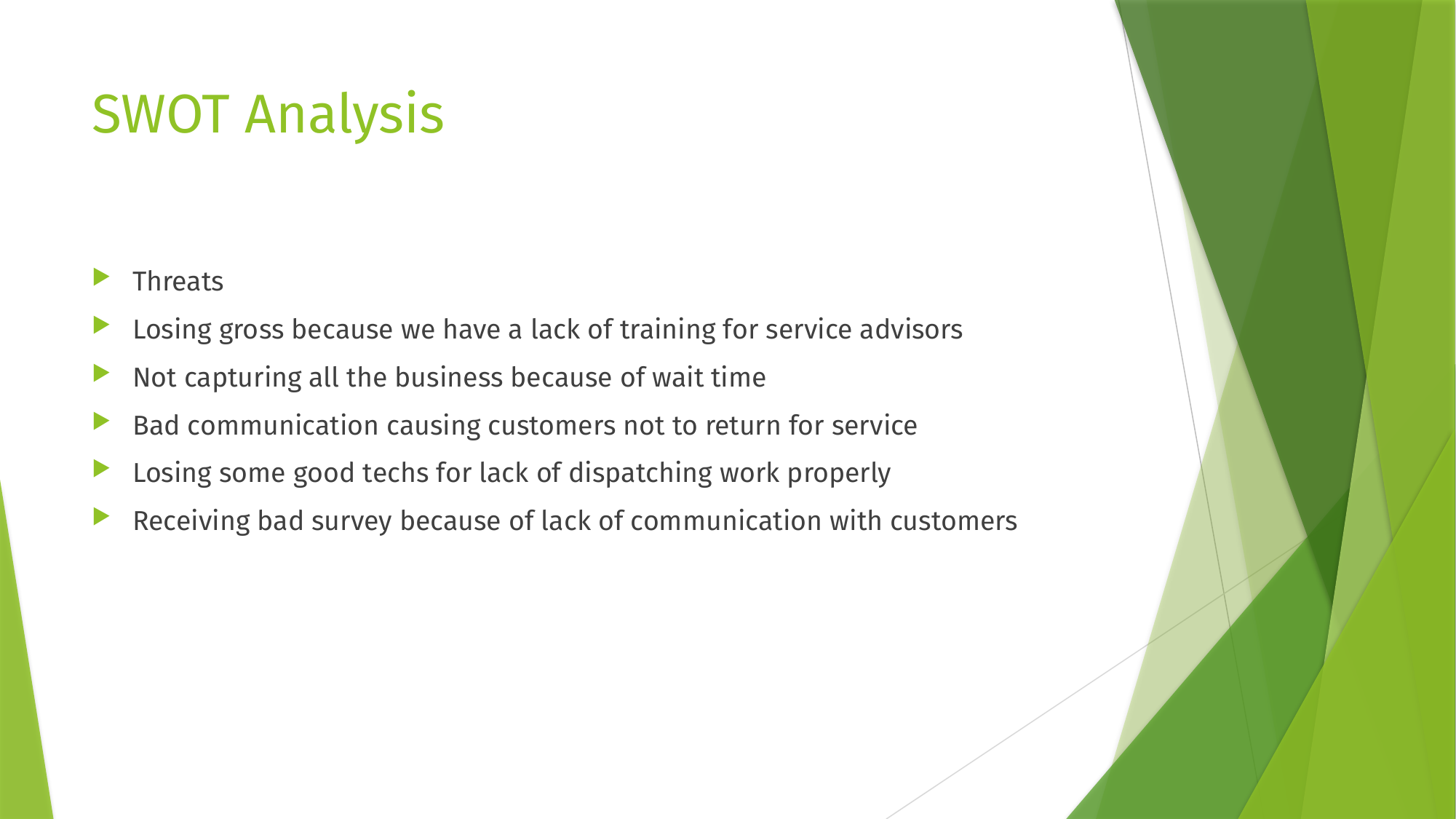

# SWOT Analysis
Threats
Losing gross because we have a lack of training for service advisors
Not capturing all the business because of wait time
Bad communication causing customers not to return for service
Losing some good techs for lack of dispatching work properly
Receiving bad survey because of lack of communication with customers